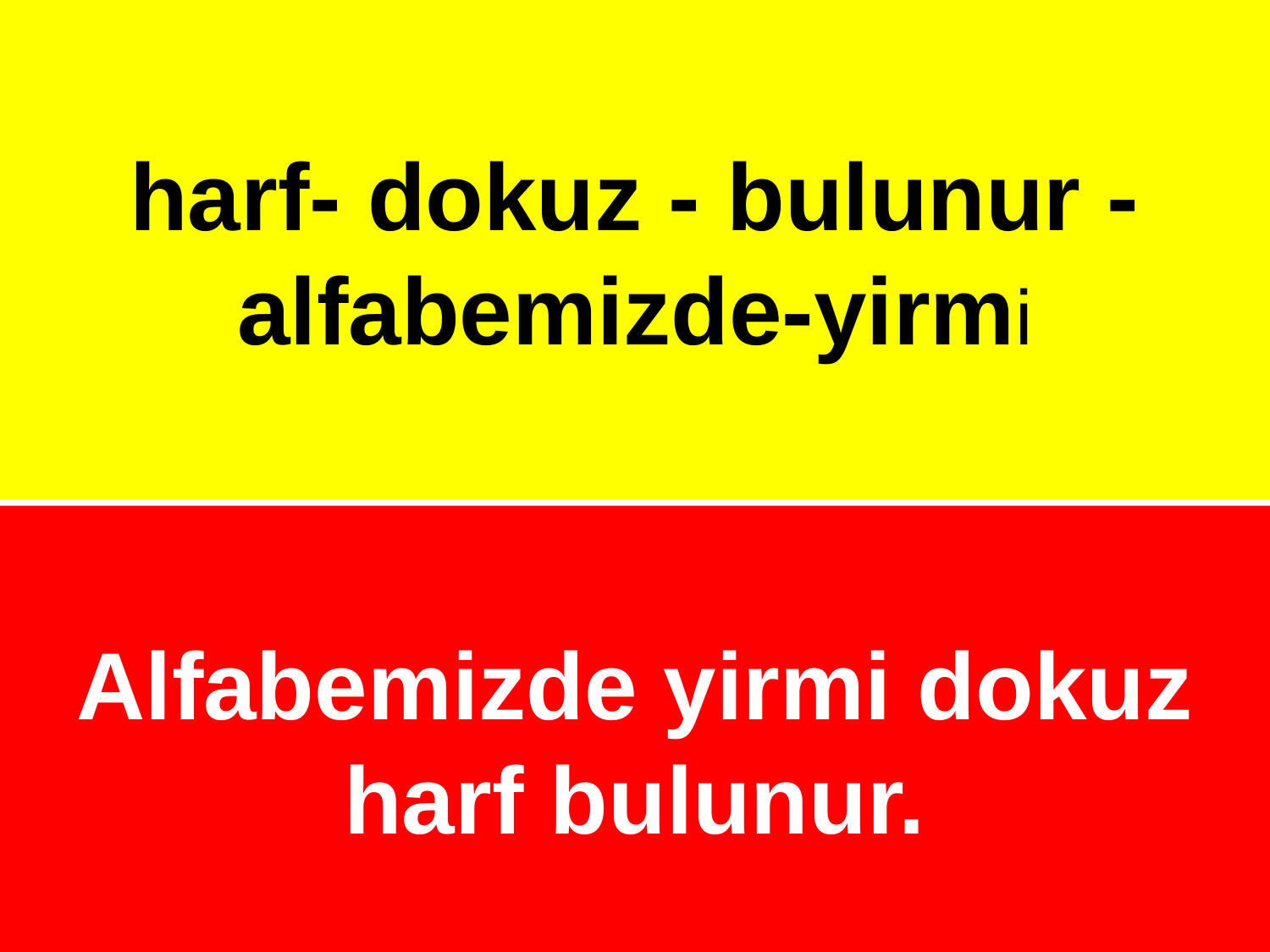

# harf- dokuz - bulunur - alfabemizde-yirmi

Alfabemizde yirmi dokuz harf bulunur.